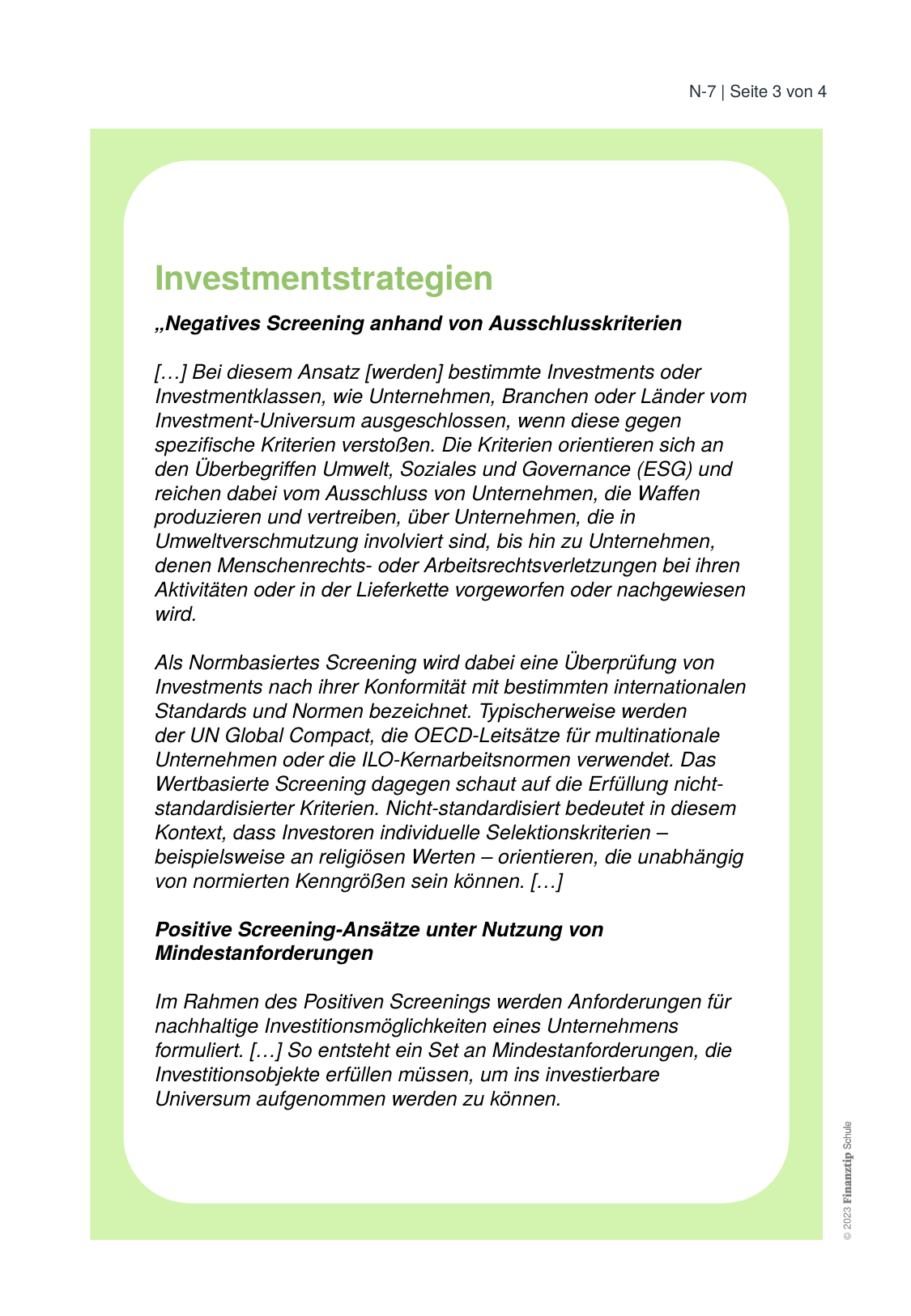

Investmentstrategien
„Negatives Screening anhand von Ausschlusskriterien

[…] Bei diesem Ansatz [werden] bestimmte Investments oder Investmentklassen, wie Unternehmen, Branchen oder Länder vom Investment-Universum ausgeschlossen, wenn diese gegen spezifische Kriterien verstoßen. Die Kriterien orientieren sich an den Überbegriffen Umwelt, Soziales und Governance (ESG) und reichen dabei vom Ausschluss von Unternehmen, die Waffen produzieren und vertreiben, über Unternehmen, die in Umweltverschmutzung involviert sind, bis hin zu Unternehmen, denen Menschenrechts- oder Arbeitsrechtsverletzungen bei ihren Aktivitäten oder in der Lieferkette vorgeworfen oder nachgewiesen wird.

Als Normbasiertes Screening wird dabei eine Überprüfung von Investments nach ihrer Konformität mit bestimmten internationalen Standards und Normen bezeichnet. Typischerweise werden der ⁠UN⁠ Global Compact, die ⁠OECD⁠-Leitsätze für multinationale Unternehmen oder die ILO-Kernarbeitsnormen verwendet. Das Wertbasierte Screening dagegen schaut auf die Erfüllung nicht-standardisierter Kriterien. Nicht-standardisiert bedeutet in diesem Kontext, dass Investoren individuelle Selektionskriterien – beispielsweise an religiösen Werten – orientieren, die unabhängig von normierten Kenngrößen sein können. […]

Positive Screening-Ansätze unter Nutzung von Mindestanforderungen

Im Rahmen des Positiven Screenings werden Anforderungen für nachhaltige Investitionsmöglichkeiten eines Unternehmens formuliert. […] So entsteht ein Set an Mindestanforderungen, die Investitionsobjekte erfüllen müssen, um ins investierbare Universum aufgenommen werden zu können.